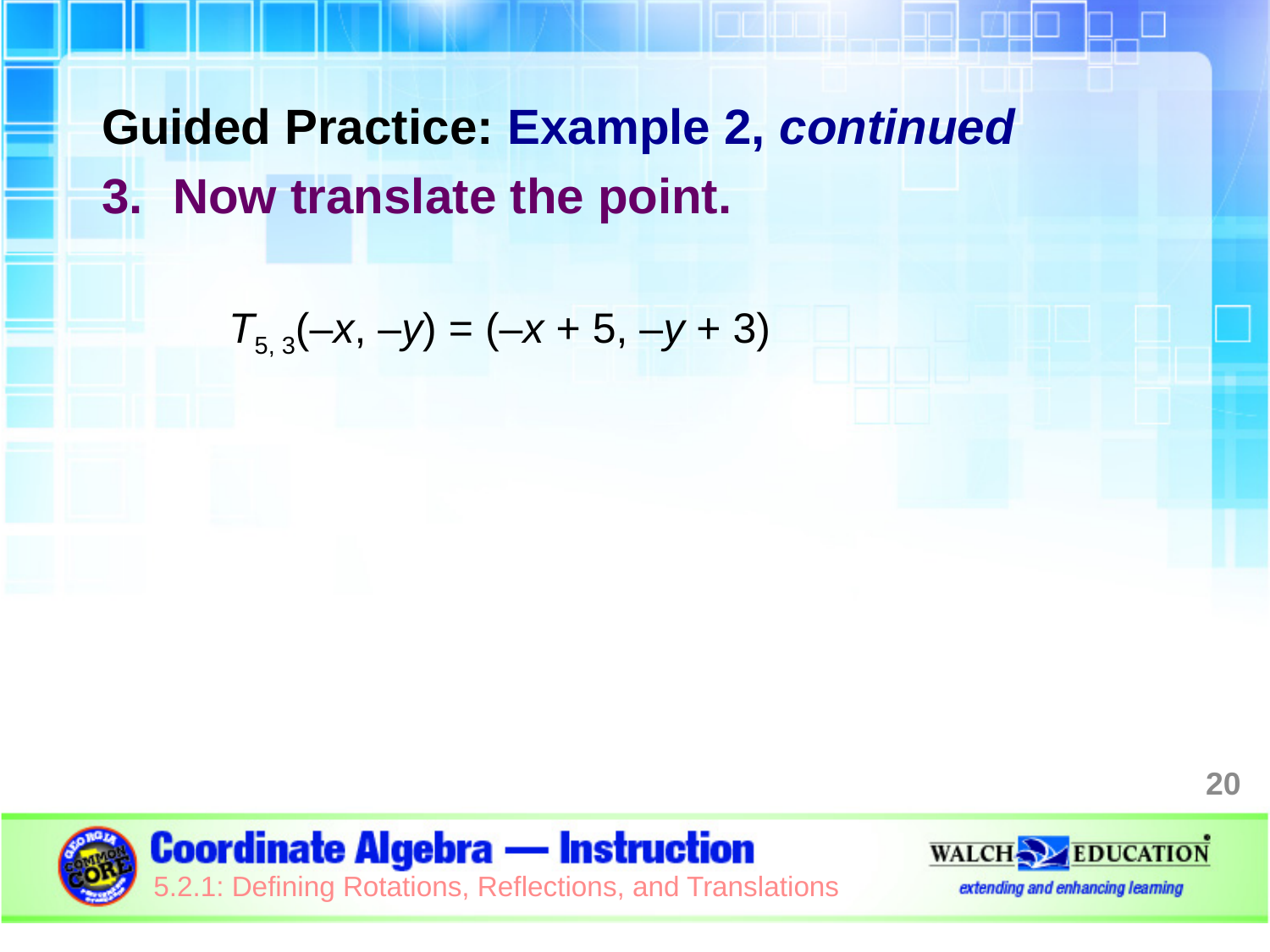

Guided Practice: Example 2, continued
Now translate the point.

T5, 3(–x, –y) = (–x + 5, –y + 3)

20
5.2.1: Defining Rotations, Reflections, and Translations